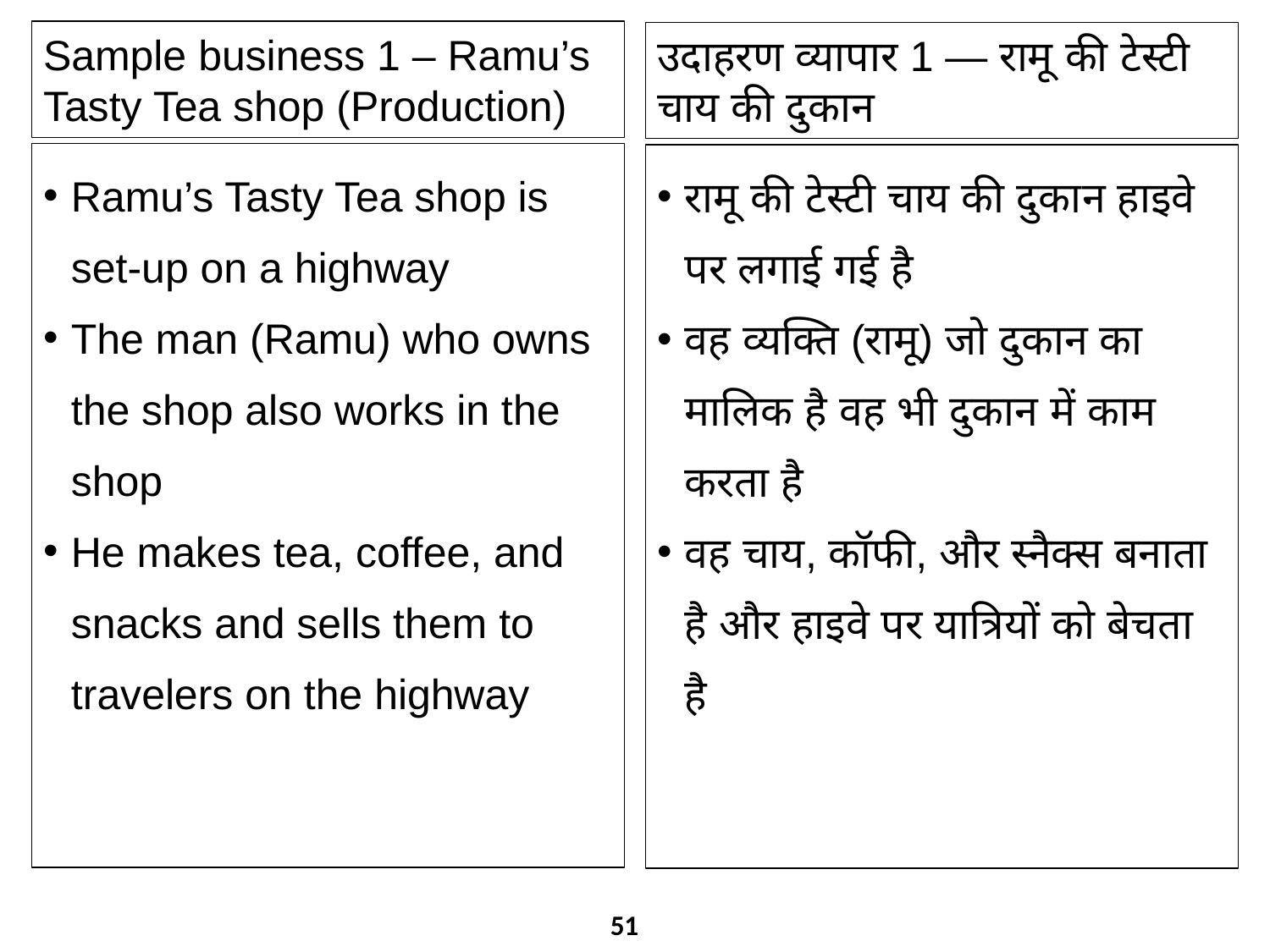

Sample business 1 – Ramu’s Tasty Tea shop (Production)
उदाहरण व्यापार 1 — रामू की टेस्टी चाय की दुकान
Ramu’s Tasty Tea shop is set-up on a highway
The man (Ramu) who owns the shop also works in the shop
He makes tea, coffee, and snacks and sells them to travelers on the highway
रामू की टेस्टी चाय की दुकान हाइवे पर लगाई गई है
वह व्यक्ति (रामू) जो दुकान का मालिक है वह भी दुकान में काम करता है
वह चाय, कॉफी, और स्नैक्स बनाता है और हाइवे पर यात्रियों को बेचता है
51